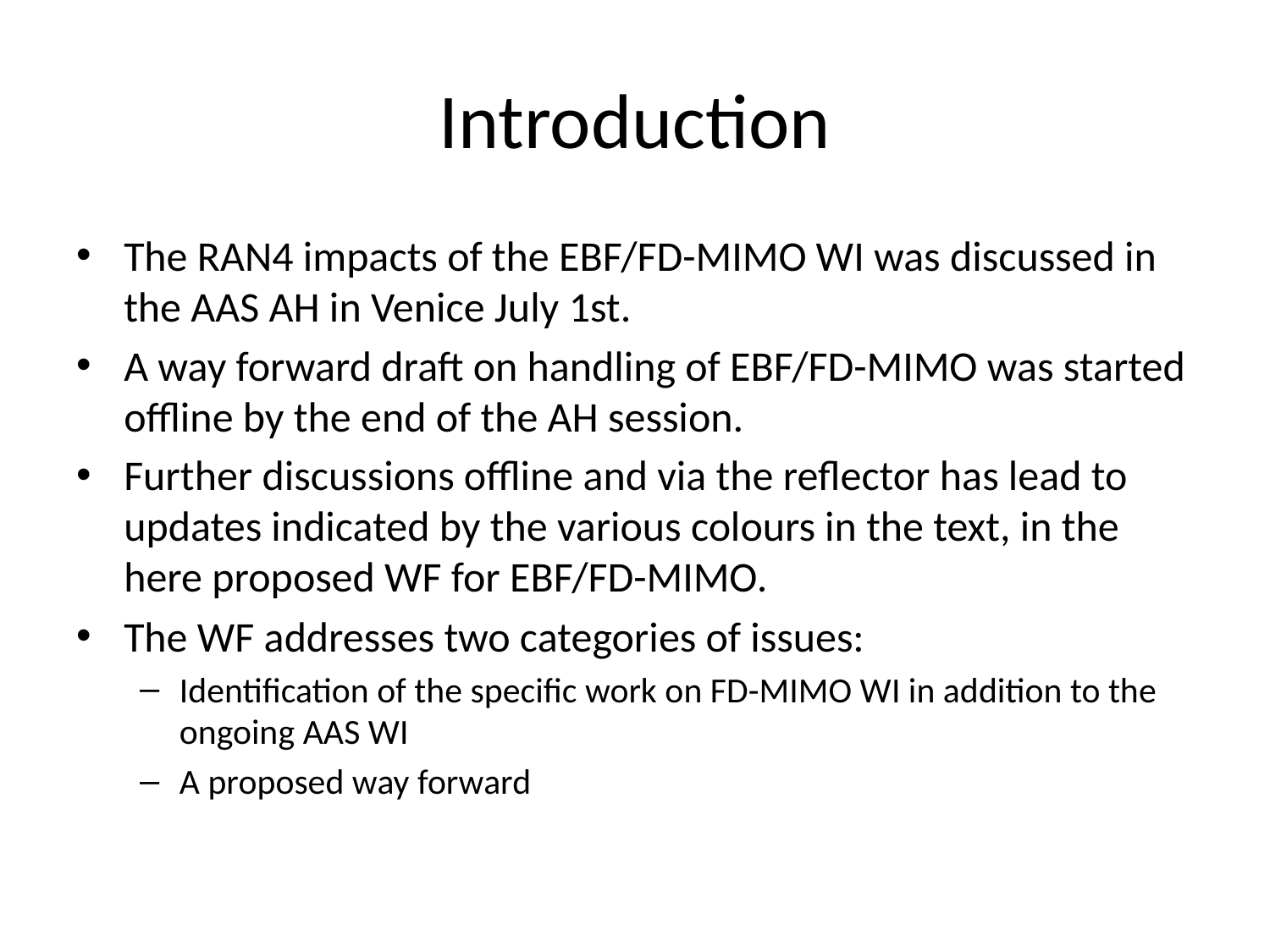

# Introduction
The RAN4 impacts of the EBF/FD-MIMO WI was discussed in the AAS AH in Venice July 1st.
A way forward draft on handling of EBF/FD-MIMO was started offline by the end of the AH session.
Further discussions offline and via the reflector has lead to updates indicated by the various colours in the text, in the here proposed WF for EBF/FD-MIMO.
The WF addresses two categories of issues:
Identification of the specific work on FD-MIMO WI in addition to the ongoing AAS WI
A proposed way forward